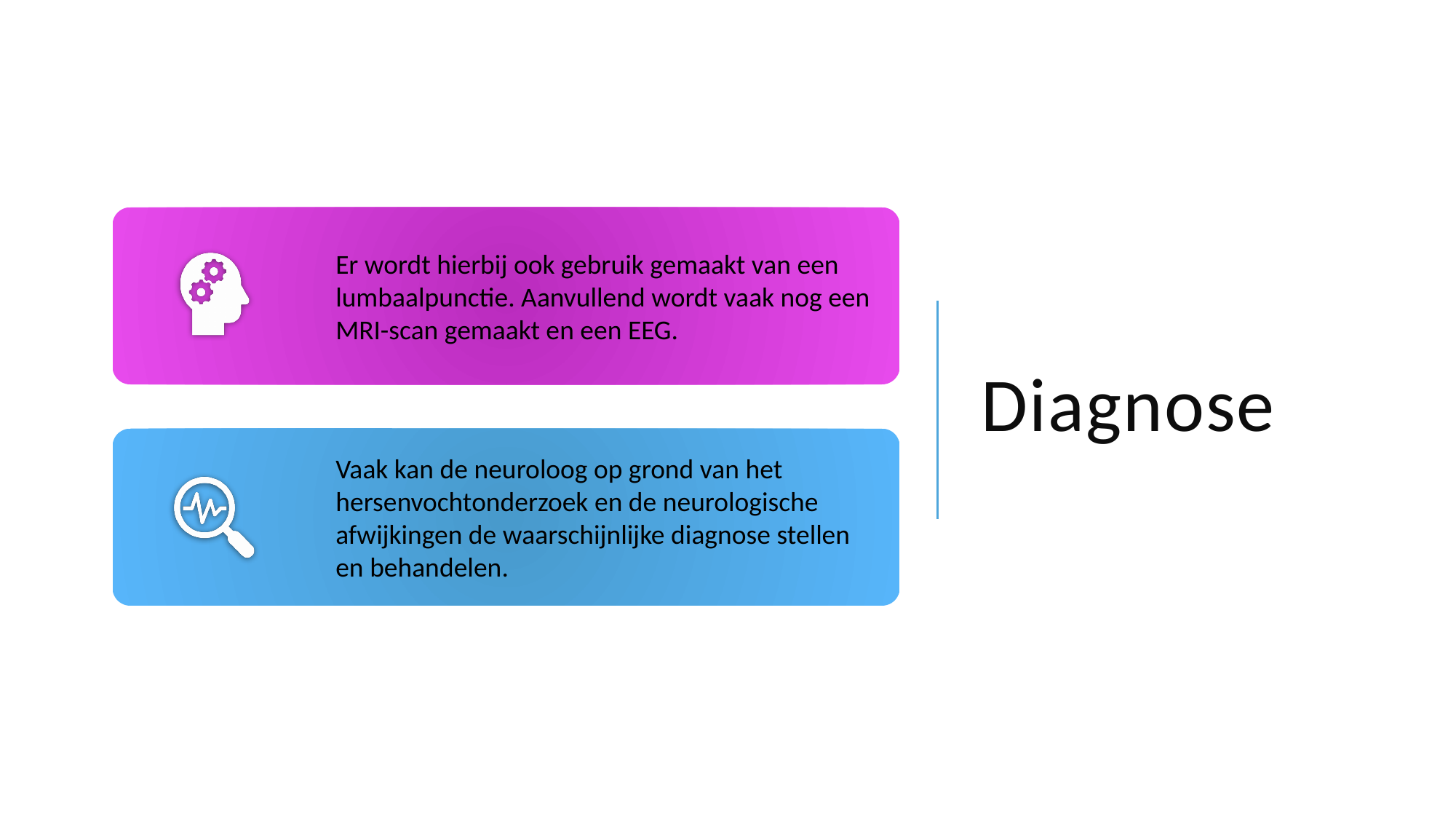

# Diagnose
Er wordt hierbij ook gebruik gemaakt van een lumbaalpunctie. Aanvullend wordt vaak nog een MRI-scan gemaakt en een EEG.
Vaak kan de neuroloog op grond van het hersenvochtonderzoek en de neurologische afwijkingen de waarschijnlijke diagnose stellen en behandelen.